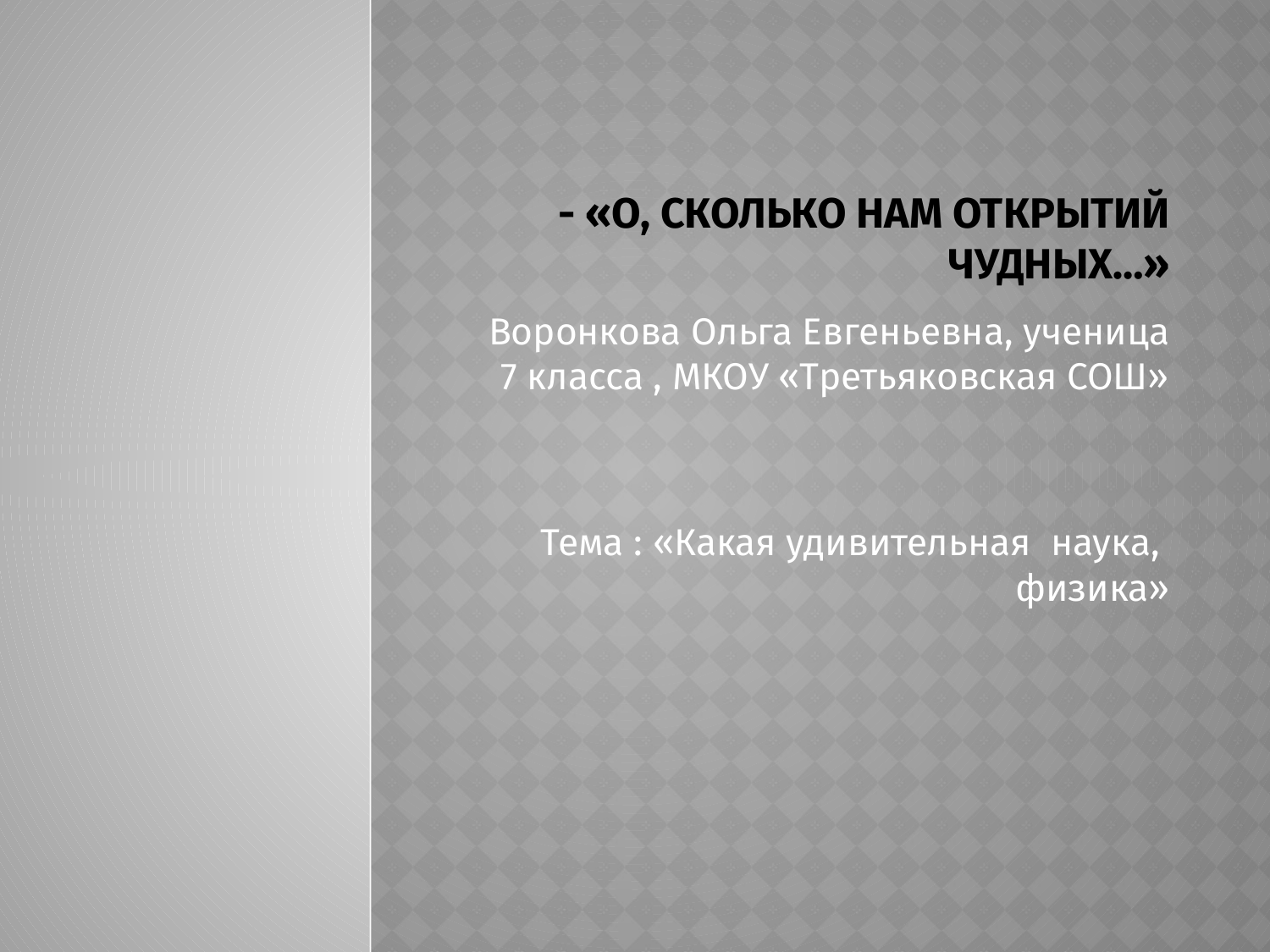

# - «О, сколько нам открытий чудных…»
Воронкова Ольга Евгеньевна, ученица 7 класса , МКОУ «Третьяковская СОШ»

Тема : «Какая удивительная  наука,  физика»